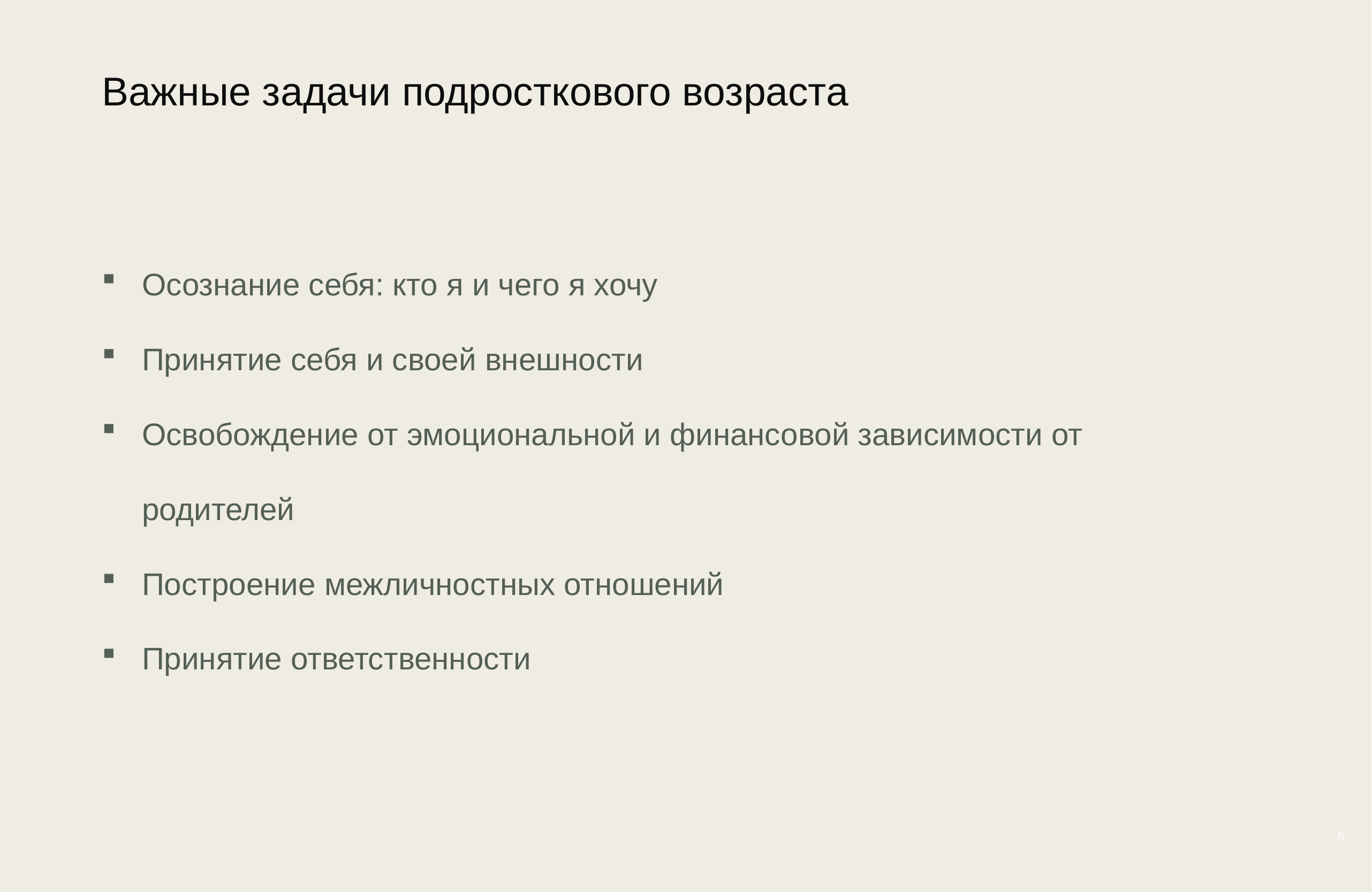

Важные задачи подросткового возраста
Осознание себя: кто я и чего я хочу
Принятие себя и своей внешности
Освобождение от эмоциональной и финансовой зависимости от родителей
Построение межличностных отношений
Принятие ответственности

6